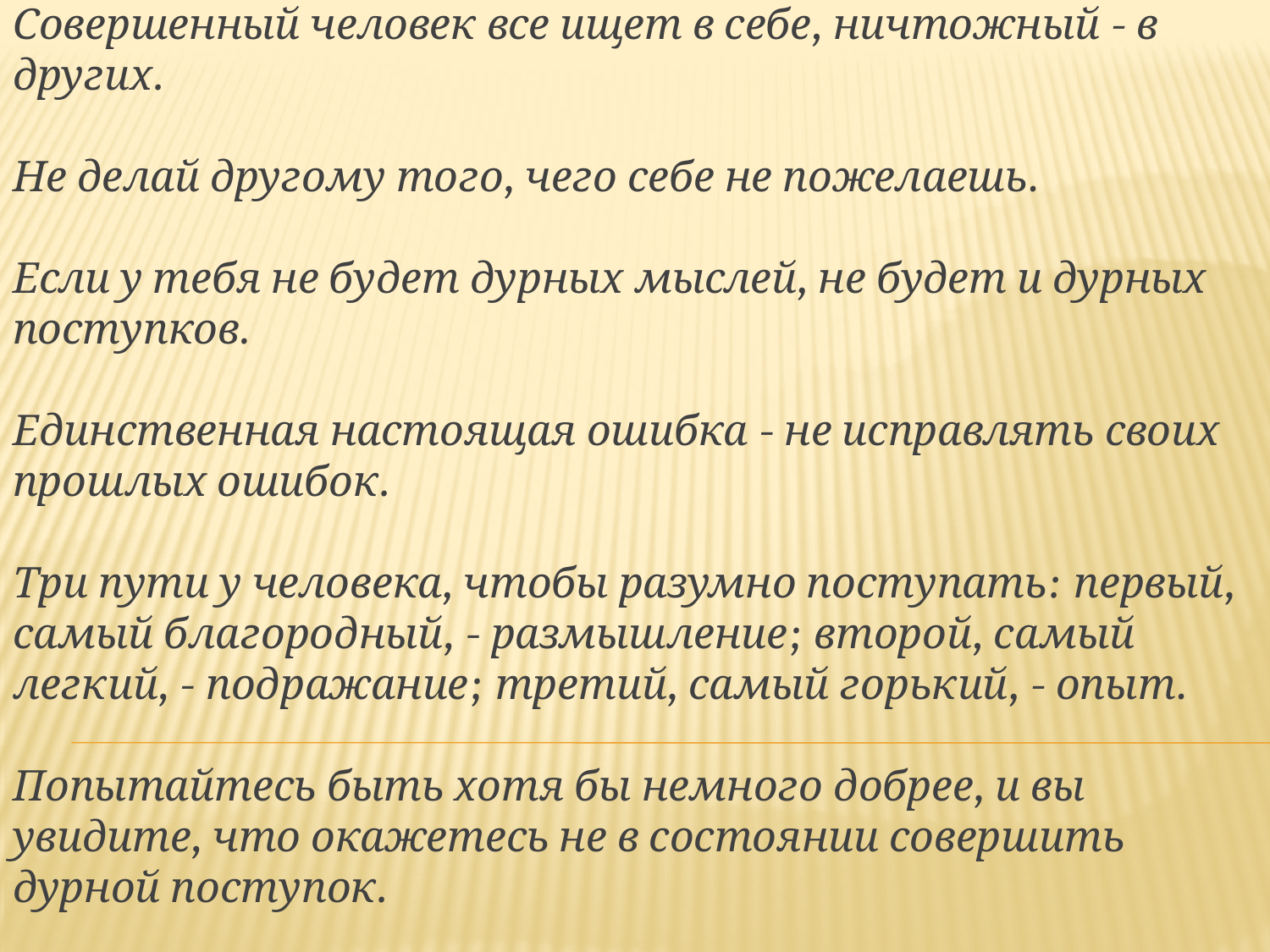

Совершенный человек все ищет в себе, ничтожный - в других.

Не делай другому того, чего себе не пожелаешь.

Если у тебя не будет дурных мыслей, не будет и дурных поступков.

Единственная настоящая ошибка - не исправлять своих прошлых ошибок.

Три пути у человека, чтобы разумно поступать: первый, самый благородный, - размышление; второй, самый легкий, - подражание; третий, самый горький, - опыт.

Попытайтесь быть хотя бы немного добрее, и вы увидите, что окажетесь не в состоянии совершить дурной поступок.